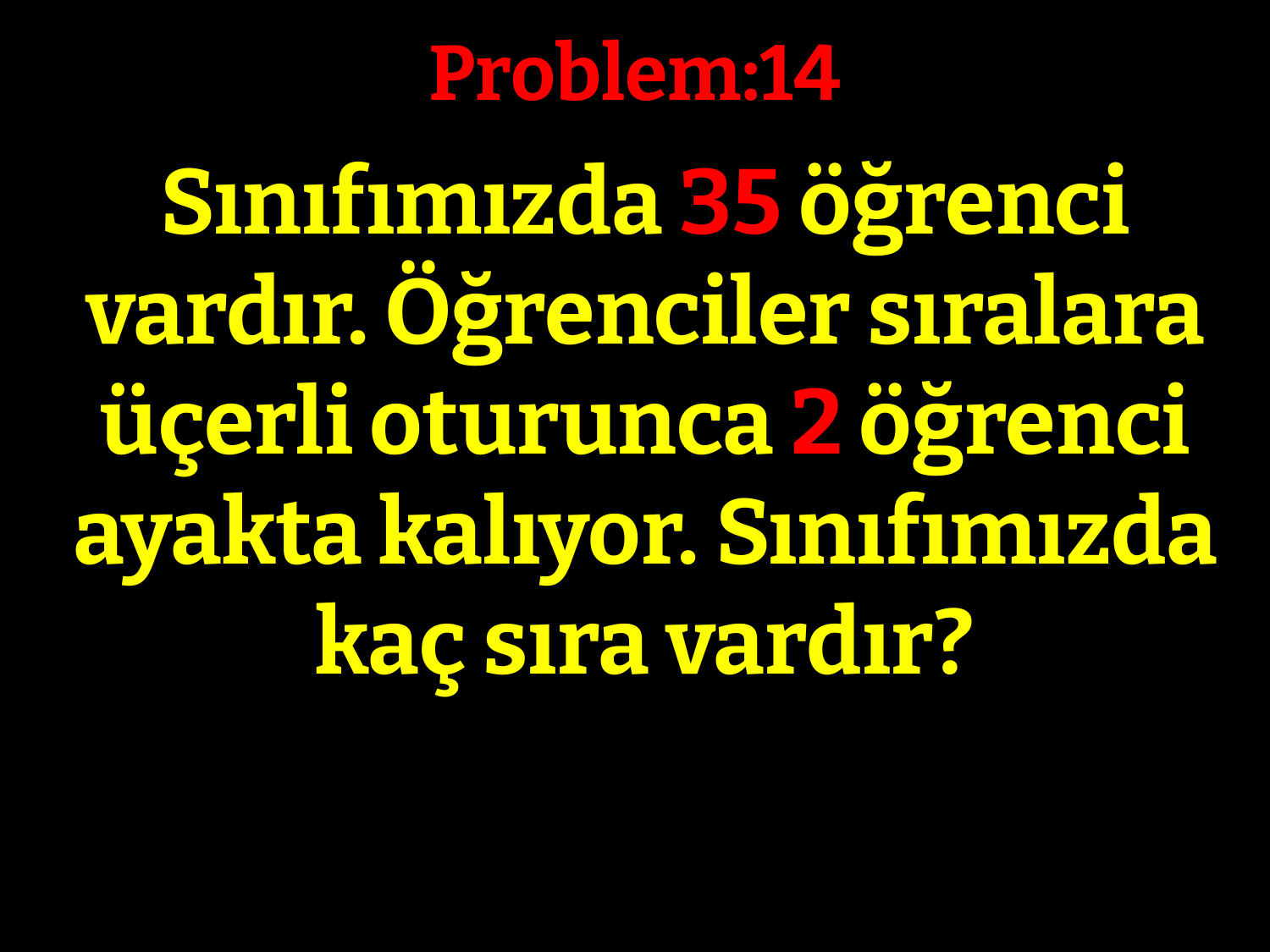

Problem:14
Sınıfımızda 35 öğrenci vardır. Öğrenciler sıralara üçerli oturunca 2 öğrenci ayakta kalıyor. Sınıfımızda kaç sıra vardır?
#